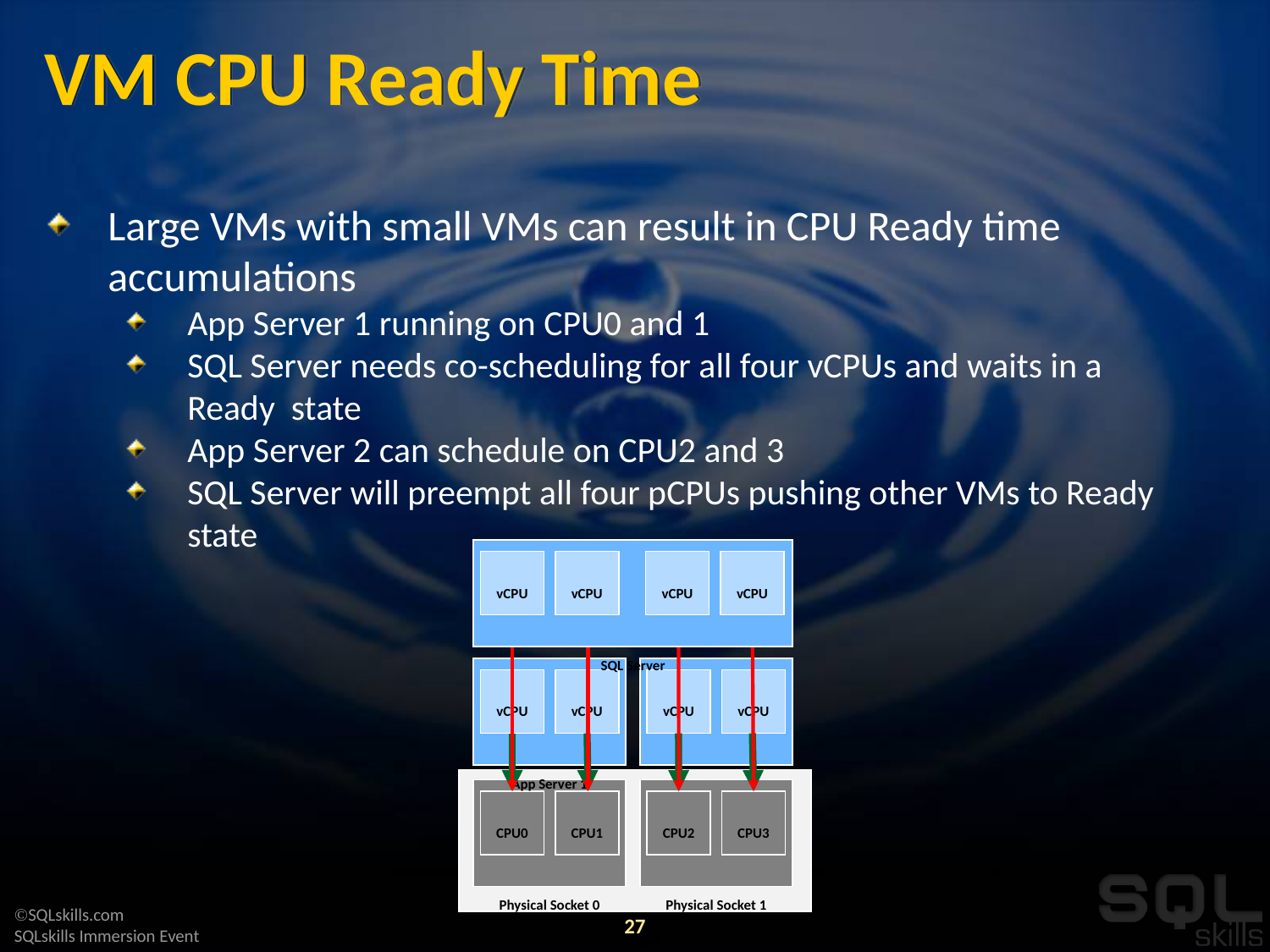

# VM CPU Ready Time
Large VMs with small VMs can result in CPU Ready time accumulations
App Server 1 running on CPU0 and 1
SQL Server needs co-scheduling for all four vCPUs and waits in a Ready  state
App Server 2 can schedule on CPU2 and 3
SQL Server will preempt all four pCPUs pushing other VMs to Ready state

SQL Server
vCPU
vCPU
vCPU
vCPU

App Server 1
vCPU
vCPU

App Server 2
vCPU
vCPU

VM Host

Physical Socket 0
CPU0
CPU1

Physical Socket 1
CPU2
CPU3
27